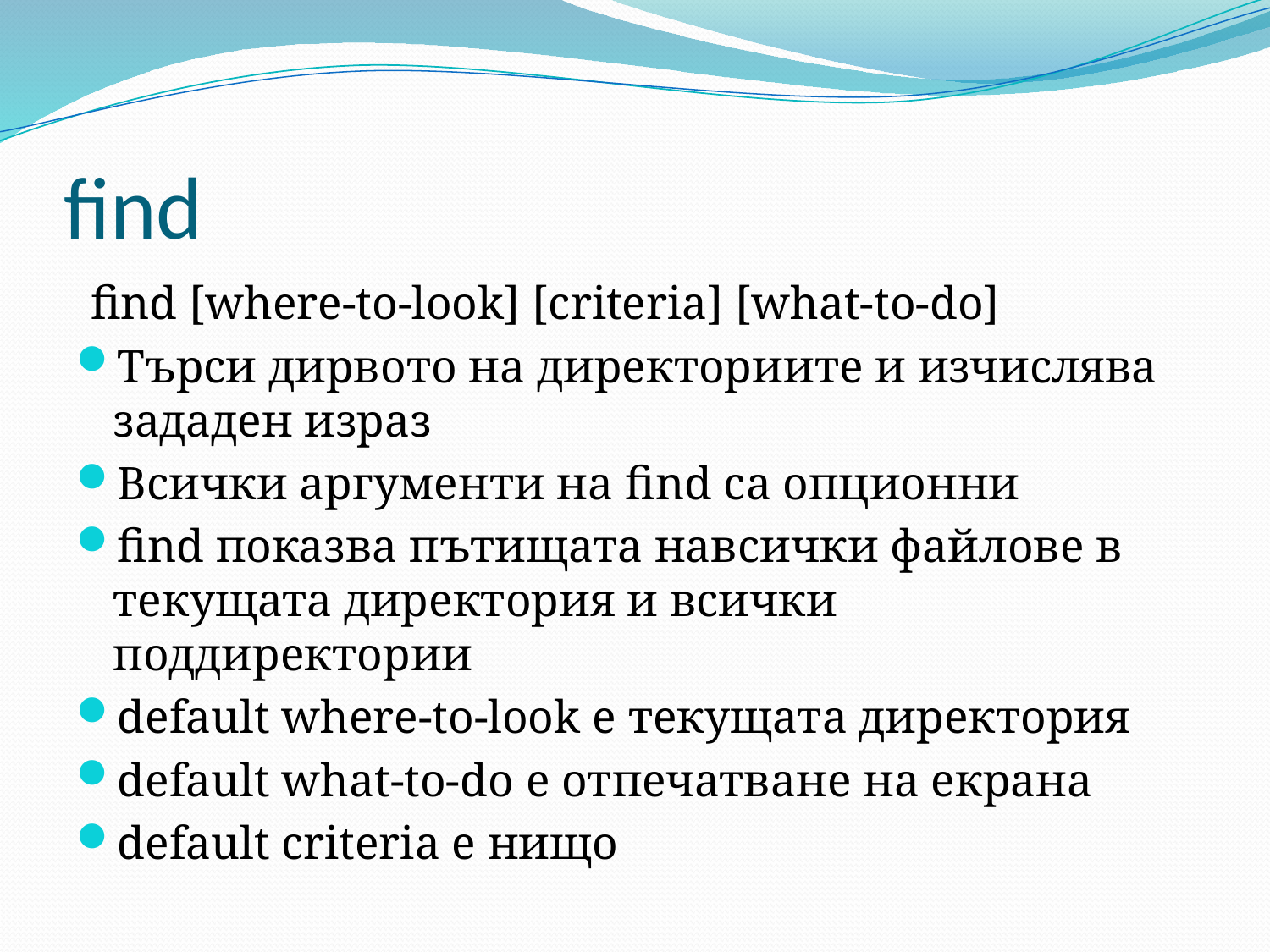

# find
find [where-to-look] [criteria] [what-to-do]
Търси дирвото на директориите и изчислява зададен израз
Всички аргументи на find са опционни
find показва пътищата навсички файлове в текущата директория и всички поддиректории
default where-to-look е текущата директория
default what-to-do е отпечатване на екрана
default criteria е нищо